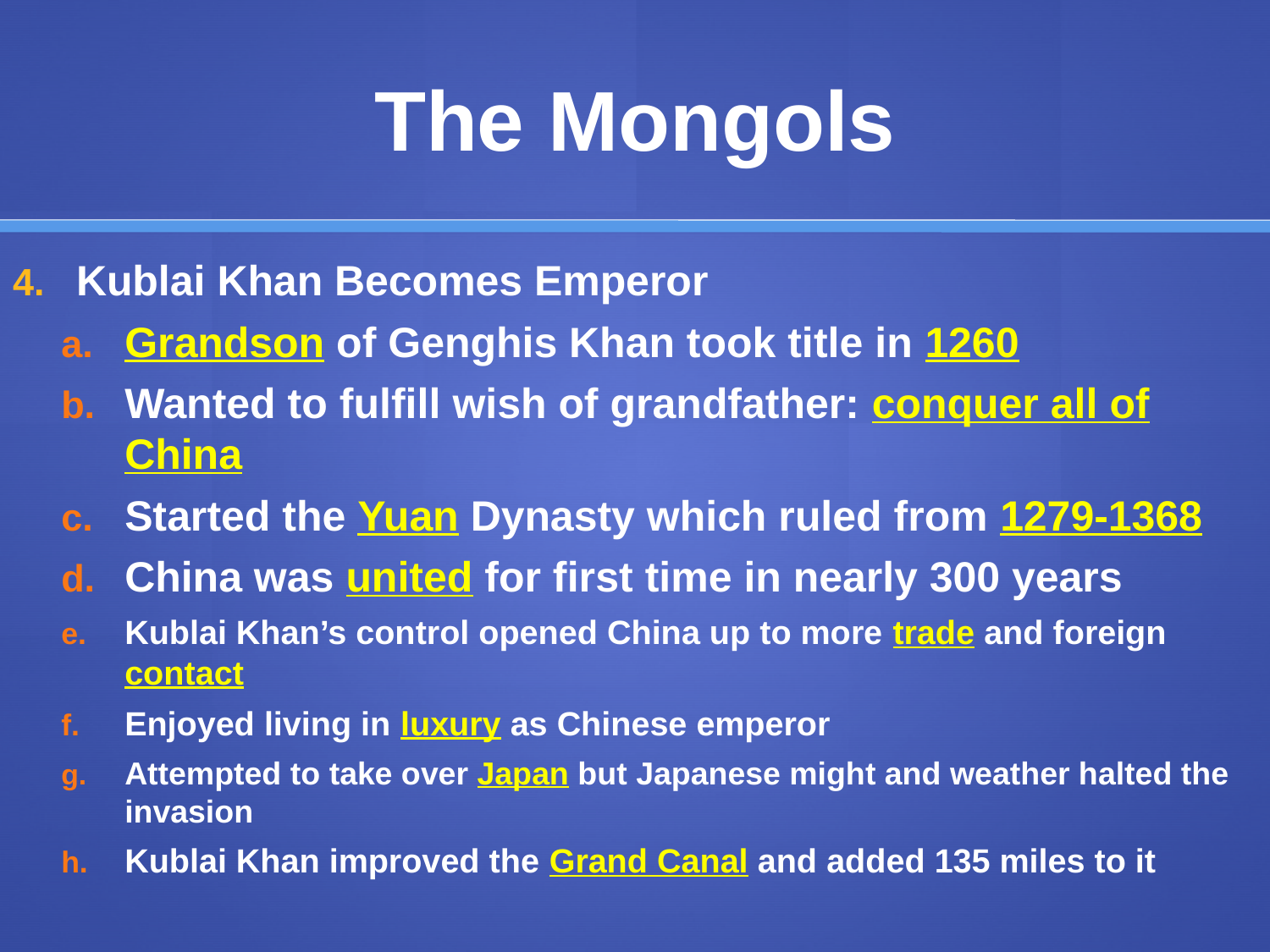

# The Mongols
Kublai Khan Becomes Emperor
Grandson of Genghis Khan took title in 1260
Wanted to fulfill wish of grandfather: conquer all of China
Started the Yuan Dynasty which ruled from 1279-1368
China was united for first time in nearly 300 years
Kublai Khan’s control opened China up to more trade and foreign contact
Enjoyed living in luxury as Chinese emperor
Attempted to take over Japan but Japanese might and weather halted the invasion
Kublai Khan improved the Grand Canal and added 135 miles to it